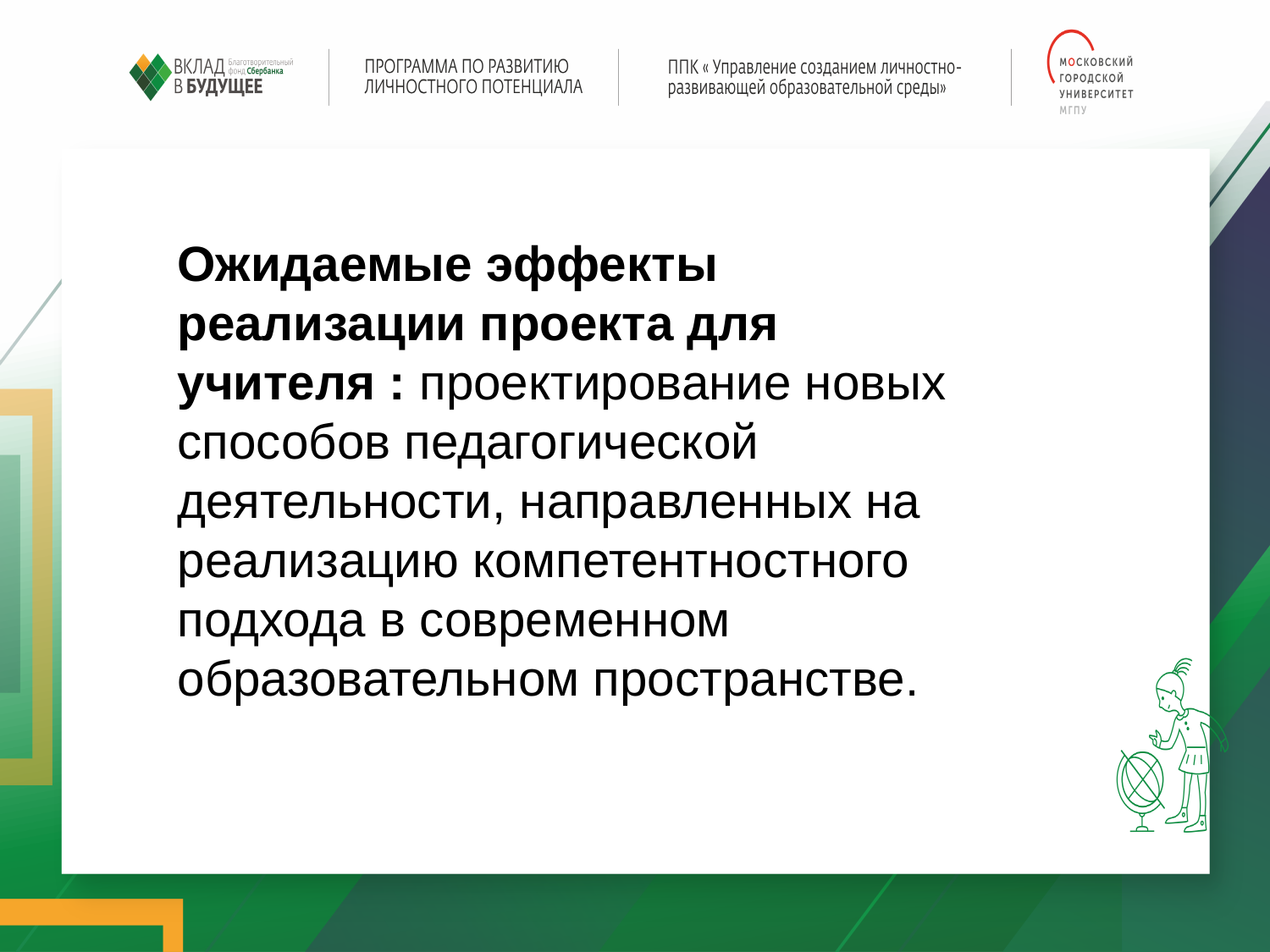

Ожидаемые эффекты реализации проекта для учителя : проектирование новых способов педагогической деятельности, направленных на реализацию компетентностного подхода в современном образовательном пространстве.
ИЗМЕНЕНИЯ В ПРЕДМЕТНО-ПРОСТРАНСТВЕННОЙ СРЕДЕ